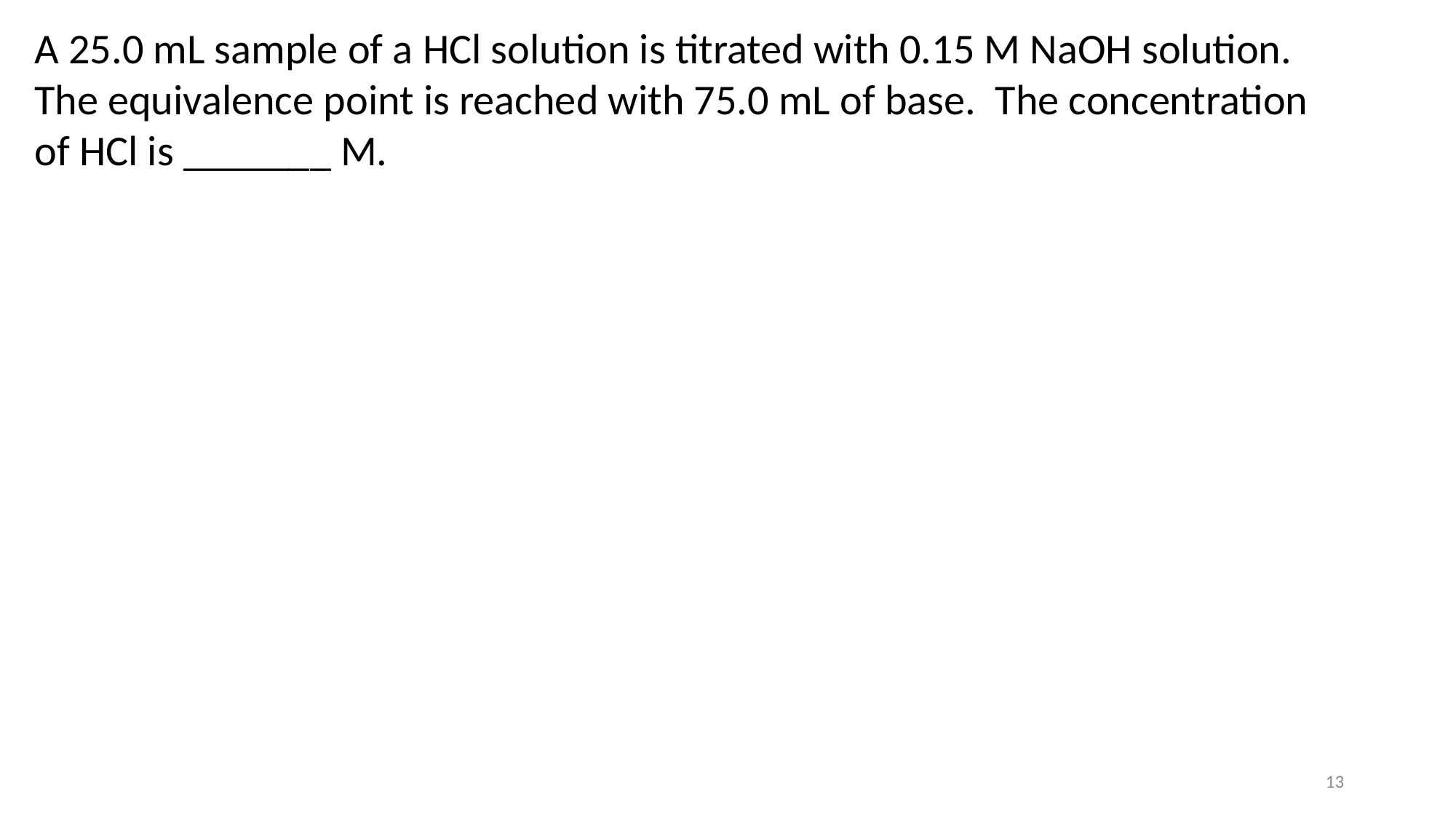

A 25.0 mL sample of a HCl solution is titrated with 0.15 M NaOH solution.  The equivalence point is reached with 75.0 mL of base.  The concentration of HCl is _______ M.
13